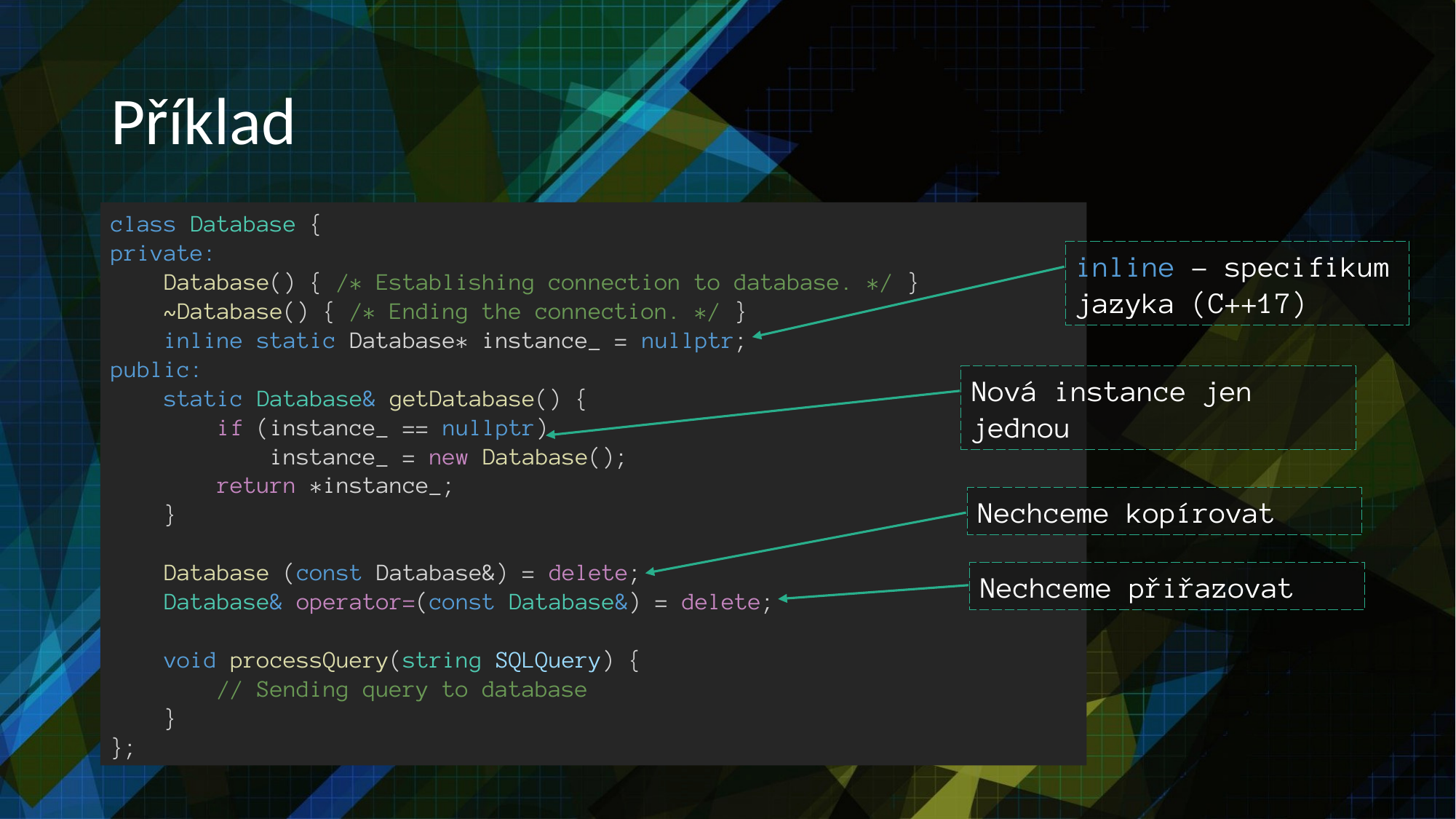

# Příklad
class Database {
private:
    Database() { /* Establishing connection to database. */ }
    ~Database() { /* Ending the connection. */ }
    inline static Database* instance_ = nullptr;
public:
    static Database& getDatabase() {
        if (instance_ == nullptr)
            instance_ = new Database();
        return *instance_;
    }
    Database (const Database&) = delete;
    Database& operator=(const Database&) = delete;
    void processQuery(string SQLQuery) {
        // Sending query to database
    }
};
inline - specifikum jazyka (C++17)
Nová instance jen jednou
Nechceme kopírovat
Nechceme přiřazovat